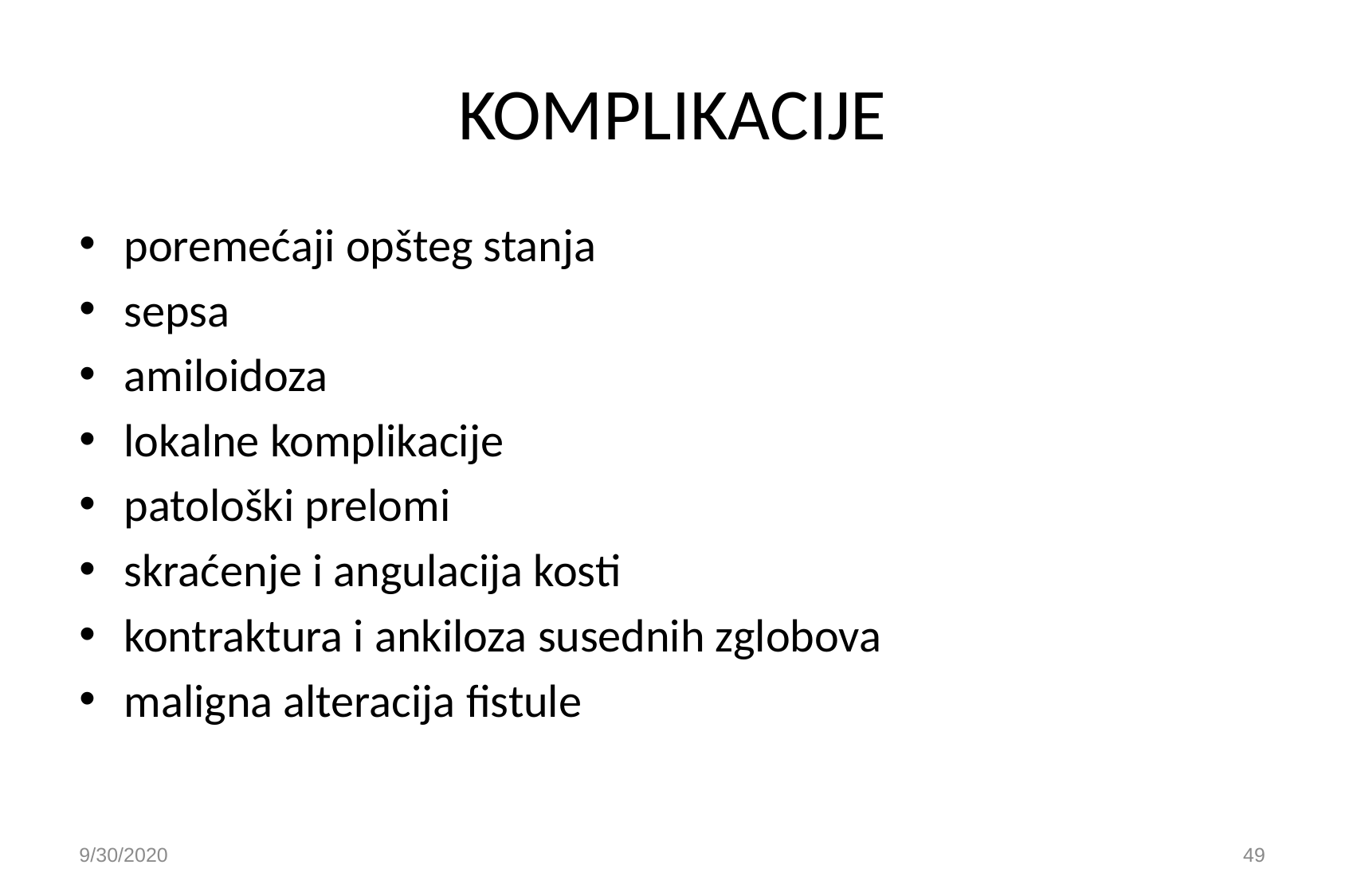

# KOMPLIKACIJE
poremećaji opšteg stanja
sepsa
amiloidoza
lokalne komplikacije
patološki prelomi
skraćenje i angulacija kosti
kontraktura i ankiloza susednih zglobova
maligna alteracija fistule
9/30/2020
49